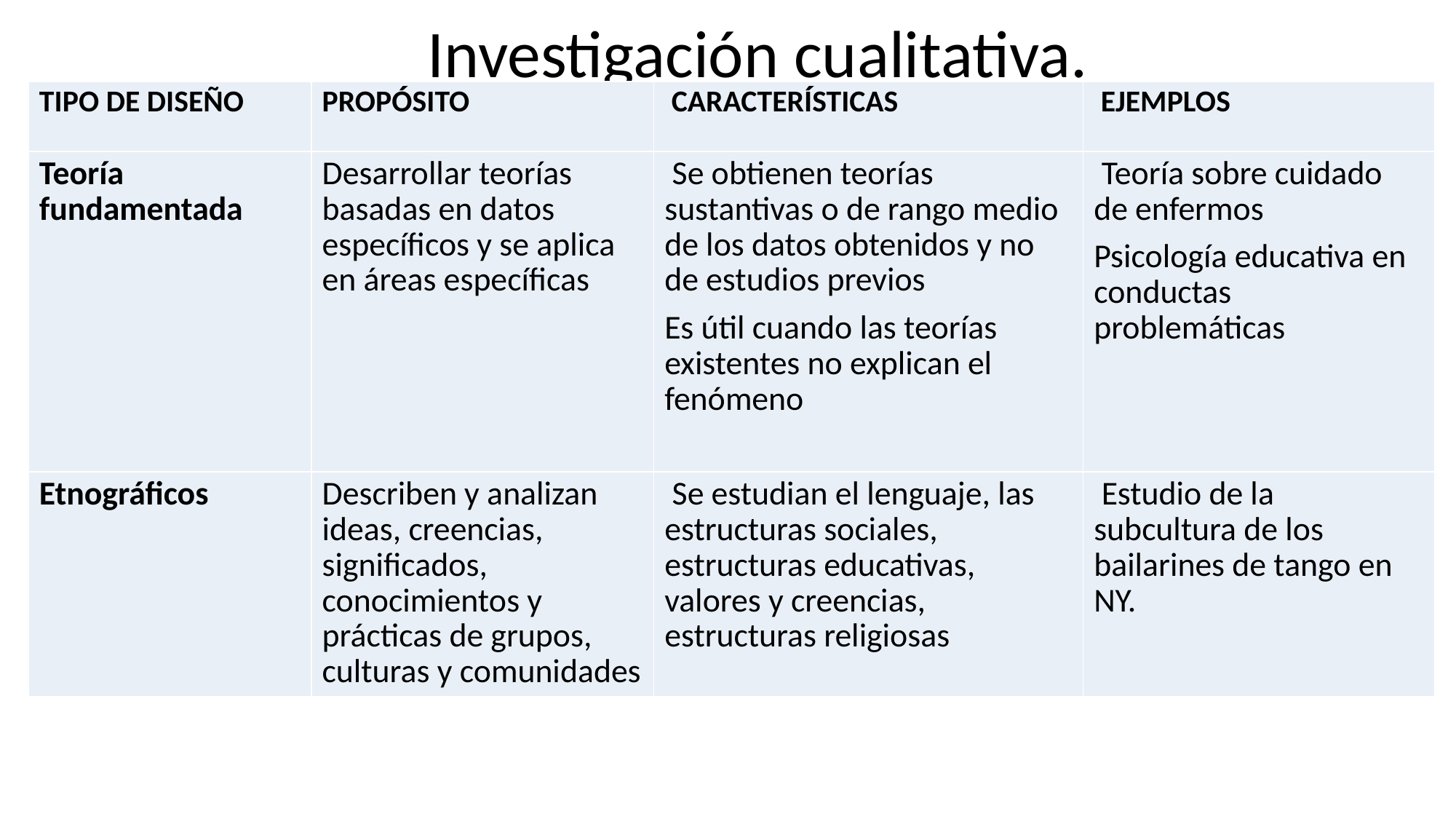

# Investigación cualitativa.
| TIPO DE DISEÑO | PROPÓSITO | CARACTERÍSTICAS | EJEMPLOS |
| --- | --- | --- | --- |
| Teoría fundamentada | Desarrollar teorías basadas en datos específicos y se aplica en áreas específicas | Se obtienen teorías sustantivas o de rango medio de los datos obtenidos y no de estudios previos Es útil cuando las teorías existentes no explican el fenómeno | Teoría sobre cuidado de enfermos Psicología educativa en conductas problemáticas |
| Etnográficos | Describen y analizan ideas, creencias, significados, conocimientos y prácticas de grupos, culturas y comunidades | Se estudian el lenguaje, las estructuras sociales, estructuras educativas, valores y creencias, estructuras religiosas | Estudio de la subcultura de los bailarines de tango en NY. |